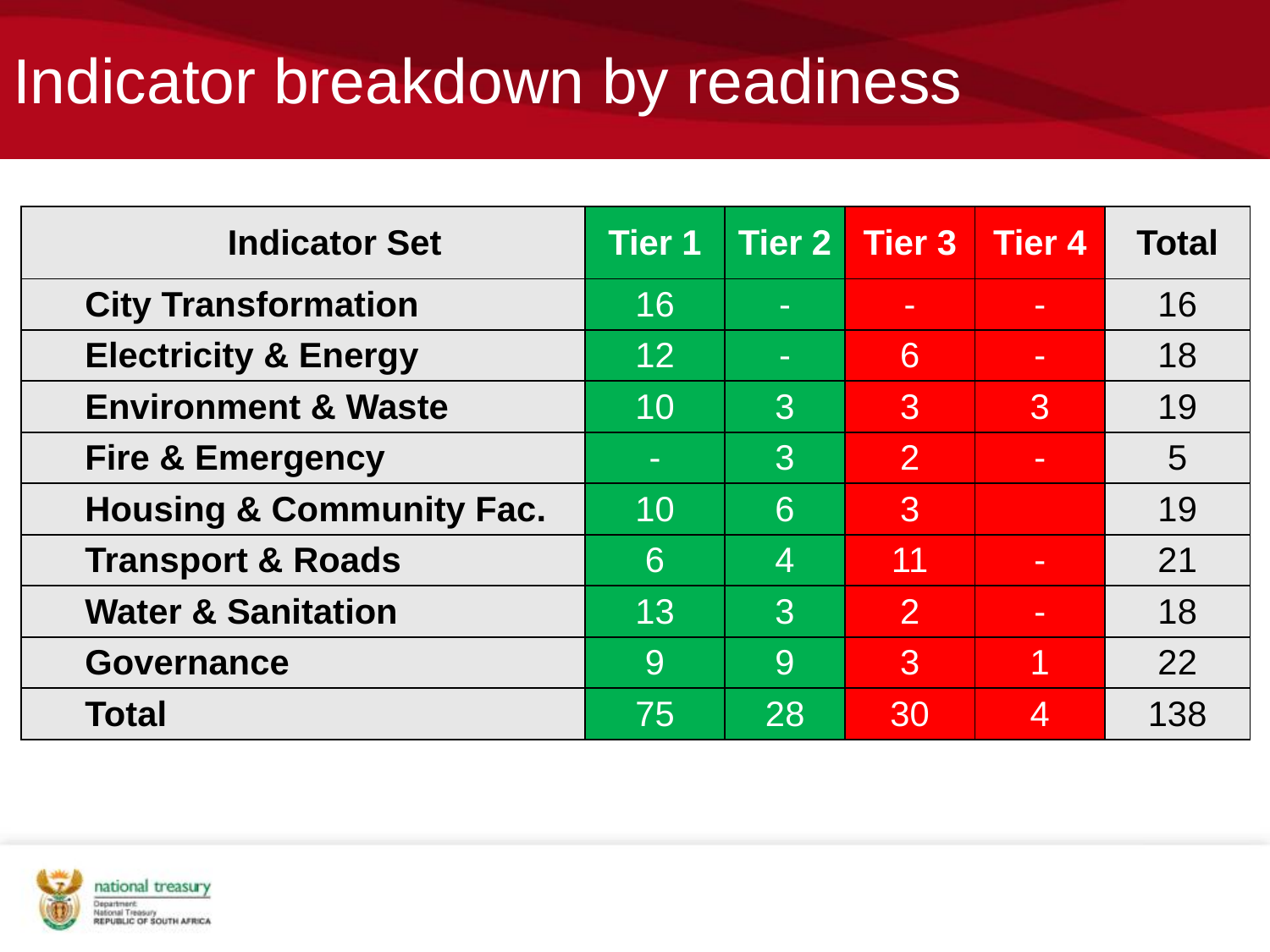

# Indicator breakdown by readiness
| Indicator Set | Tier 1 | Tier 2 | Tier 3 | Tier 4 | Total |
| --- | --- | --- | --- | --- | --- |
| City Transformation | 16 | - | - | - | 16 |
| Electricity & Energy | 12 | - | 6 | - | 18 |
| Environment & Waste | 10 | 3 | 3 | 3 | 19 |
| Fire & Emergency | - | 3 | 2 | - | 5 |
| Housing & Community Fac. | 10 | 6 | 3 |  | 19 |
| Transport & Roads | 6 | 4 | 11 | - | 21 |
| Water & Sanitation | 13 | 3 | 2 | - | 18 |
| Governance | 9 | 9 | 3 | 1 | 22 |
| Total | 75 | 28 | 30 | 4 | 138 |